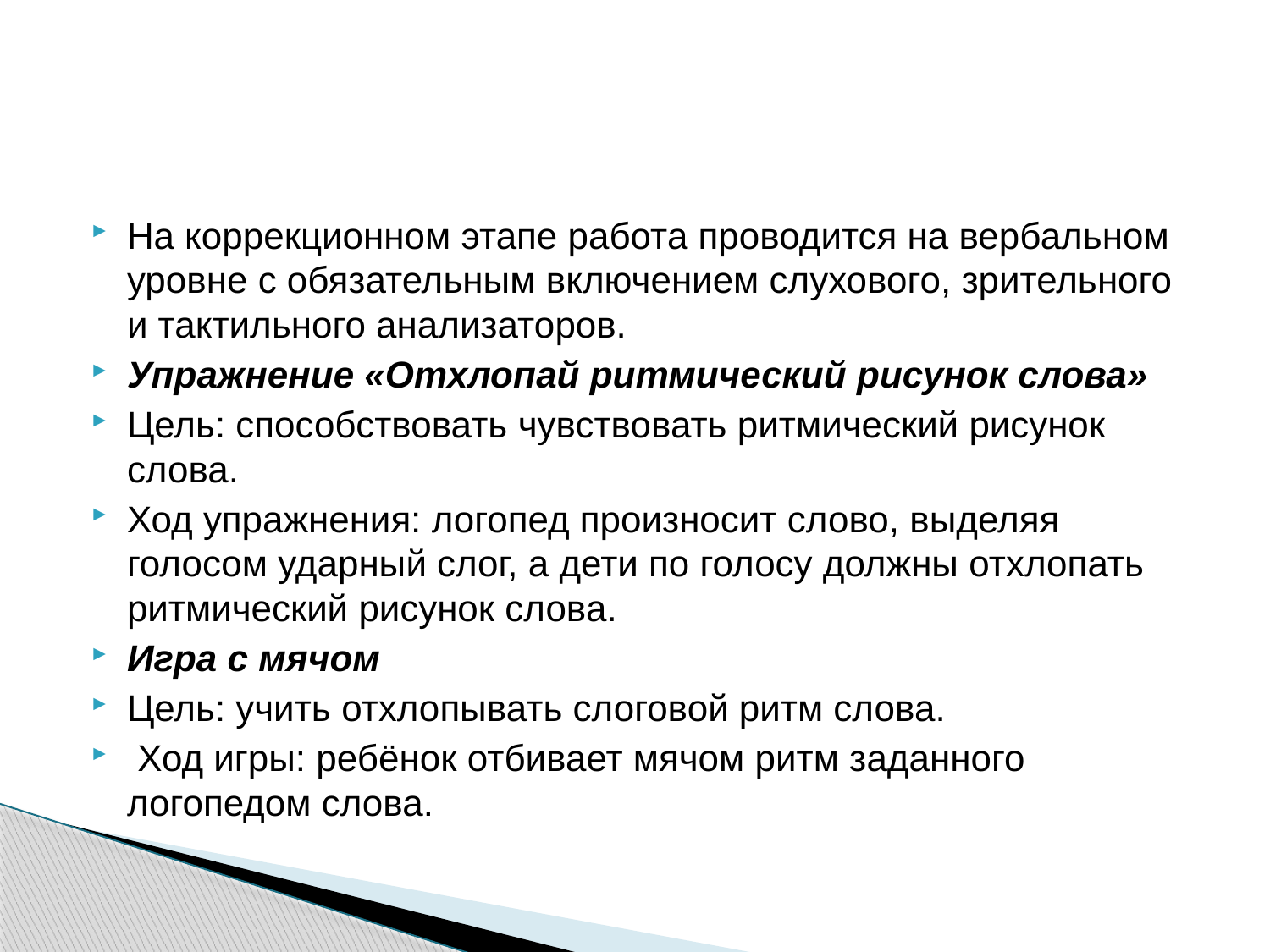

#
На коррекционном этапе работа проводится на вербальном уровне с обязательным включением слухового, зрительного и тактильного анализаторов.
Упражнение «Отхлопай ритмический рисунок слова»
Цель: способствовать чувствовать ритмический рисунок слова.
Ход упражнения: логопед произносит слово, выделяя голосом ударный слог, а дети по голосу должны отхлопать ритмический рисунок слова.
Игра с мячом
Цель: учить отхлопывать слоговой ритм слова.
 Ход игры: ребёнок отбивает мячом ритм заданного логопедом слова.